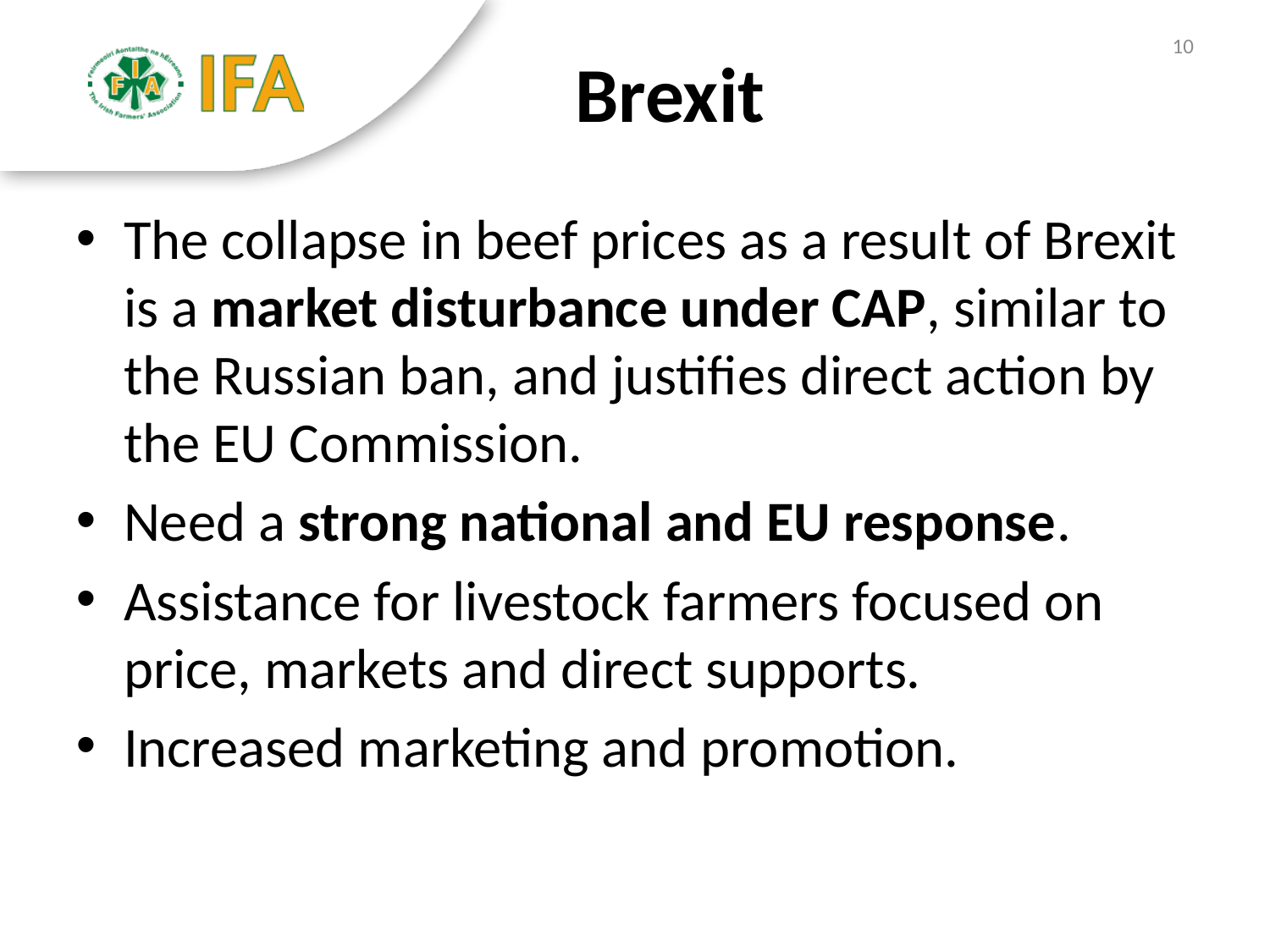

10
# Brexit
The collapse in beef prices as a result of Brexit is a market disturbance under CAP, similar to the Russian ban, and justifies direct action by the EU Commission.
Need a strong national and EU response.
Assistance for livestock farmers focused on price, markets and direct supports.
Increased marketing and promotion.